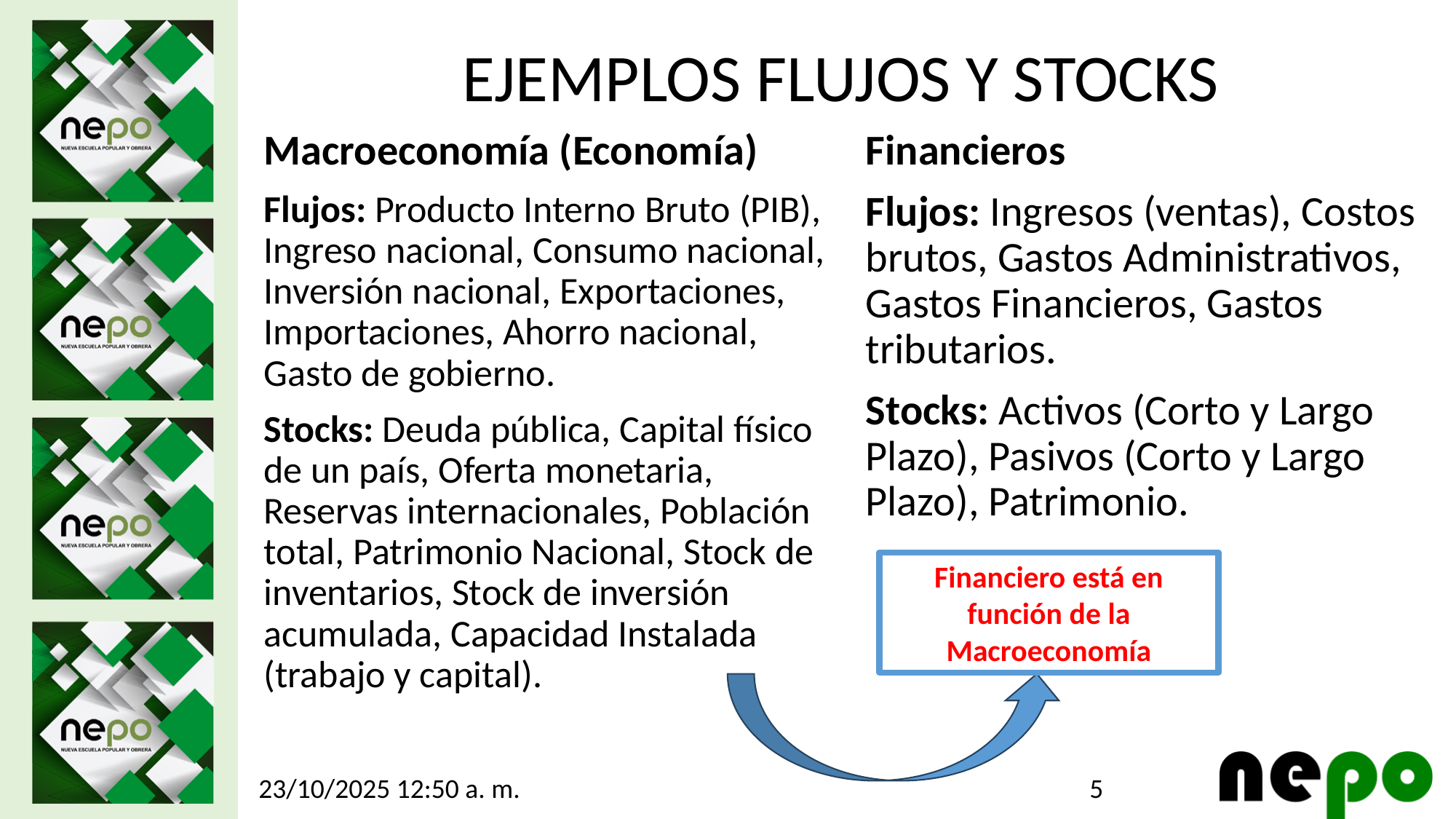

# EJEMPLOS FLUJOS Y STOCKS
Macroeconomía (Economía)
Flujos: Producto Interno Bruto (PIB), Ingreso nacional, Consumo nacional, Inversión nacional, Exportaciones, Importaciones, Ahorro nacional, Gasto de gobierno.
Stocks: Deuda pública, Capital físico de un país, Oferta monetaria, Reservas internacionales, Población total, Patrimonio Nacional, Stock de inventarios, Stock de inversión acumulada, Capacidad Instalada (trabajo y capital).
Financieros
Flujos: Ingresos (ventas), Costos brutos, Gastos Administrativos, Gastos Financieros, Gastos tributarios.
Stocks: Activos (Corto y Largo Plazo), Pasivos (Corto y Largo Plazo), Patrimonio.
Financiero está en función de la Macroeconomía

5
23/10/2025 12:50 a. m.